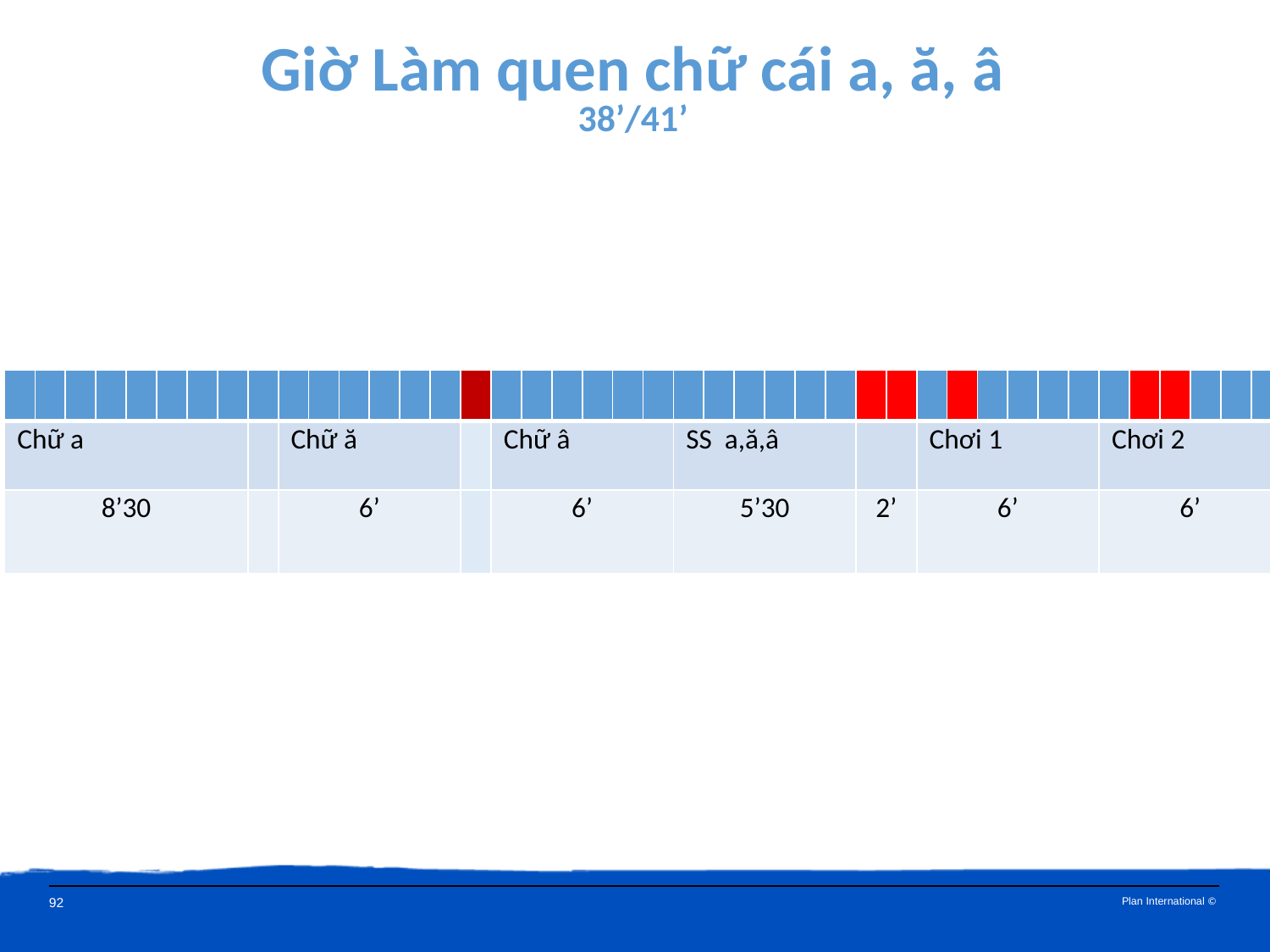

Giờ Làm quen chữ cái a, ă, â
38’/41’
|  |  |  |  |  |  |  |  |  |  |  |  |  |  |  |  |  |  |  |  |  |  |  |  |  |  |  |  |  |  |  |  |  |  |  |  |  |  |  |  |  |  |
| --- | --- | --- | --- | --- | --- | --- | --- | --- | --- | --- | --- | --- | --- | --- | --- | --- | --- | --- | --- | --- | --- | --- | --- | --- | --- | --- | --- | --- | --- | --- | --- | --- | --- | --- | --- | --- | --- | --- | --- | --- | --- |
| Chữ a |  |  |  |  |  |  |  |  | Chữ ă |  |  |  |  |  |  | Chữ â |  |  |  |  |  | SS a,ă,â |  |  |  |  |  |  |  | Chơi 1 |  |  |  |  |  | Chơi 2 |  |  |  |  |  |
| 8’30 |  |  |  |  |  |  |  |  | 6’ |  |  |  |  |  |  | 6’ |  |  |  |  |  | 5’30 |  |  |  |  |  | 2’ |  | 6’ |  |  |  |  |  | 6’ |  |  |  |  |  |
92